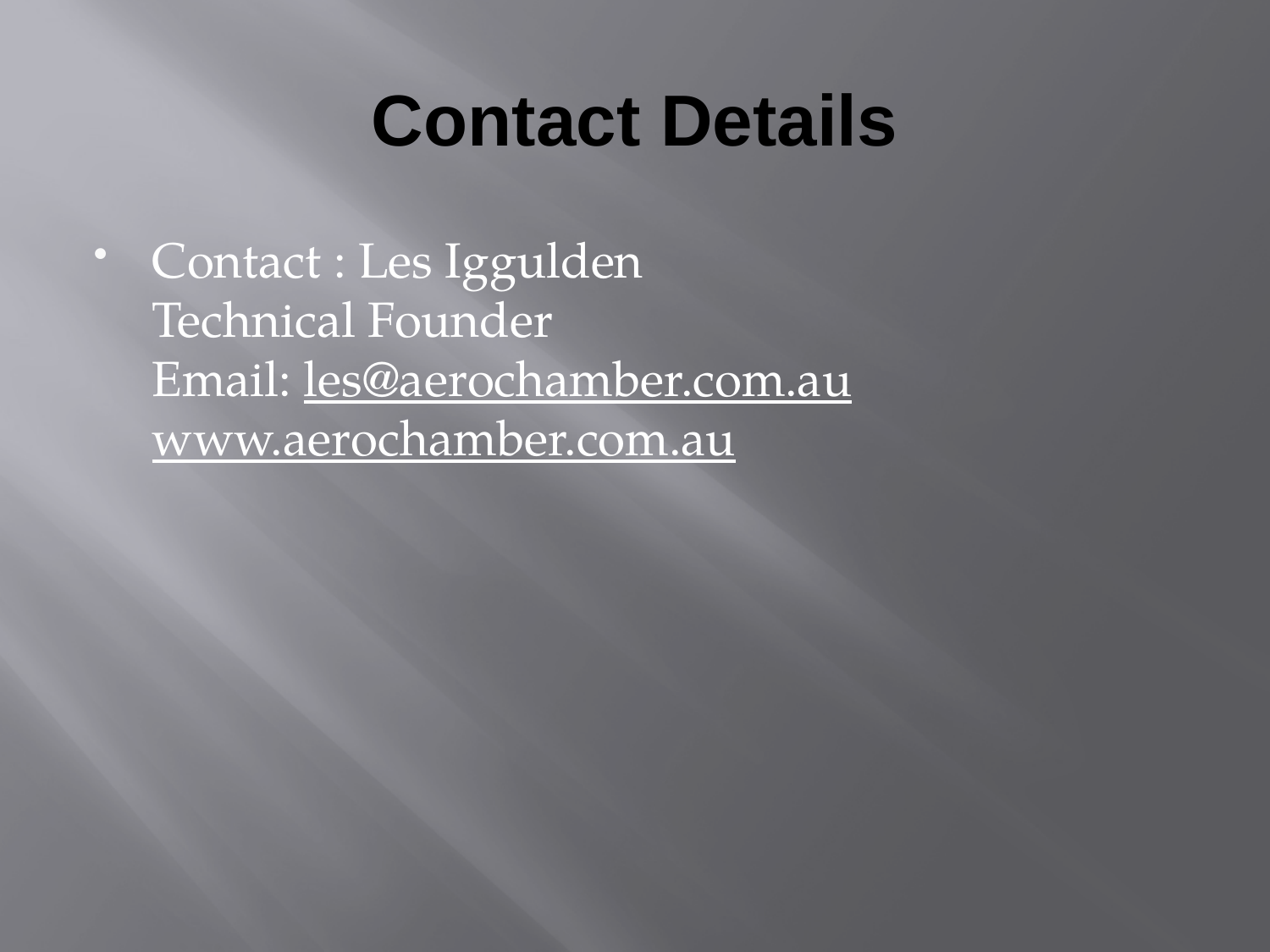

# Contact Details
Contact : Les Iggulden
Technical Founder
Email: les@aerochamber.com.au
www.aerochamber.com.au